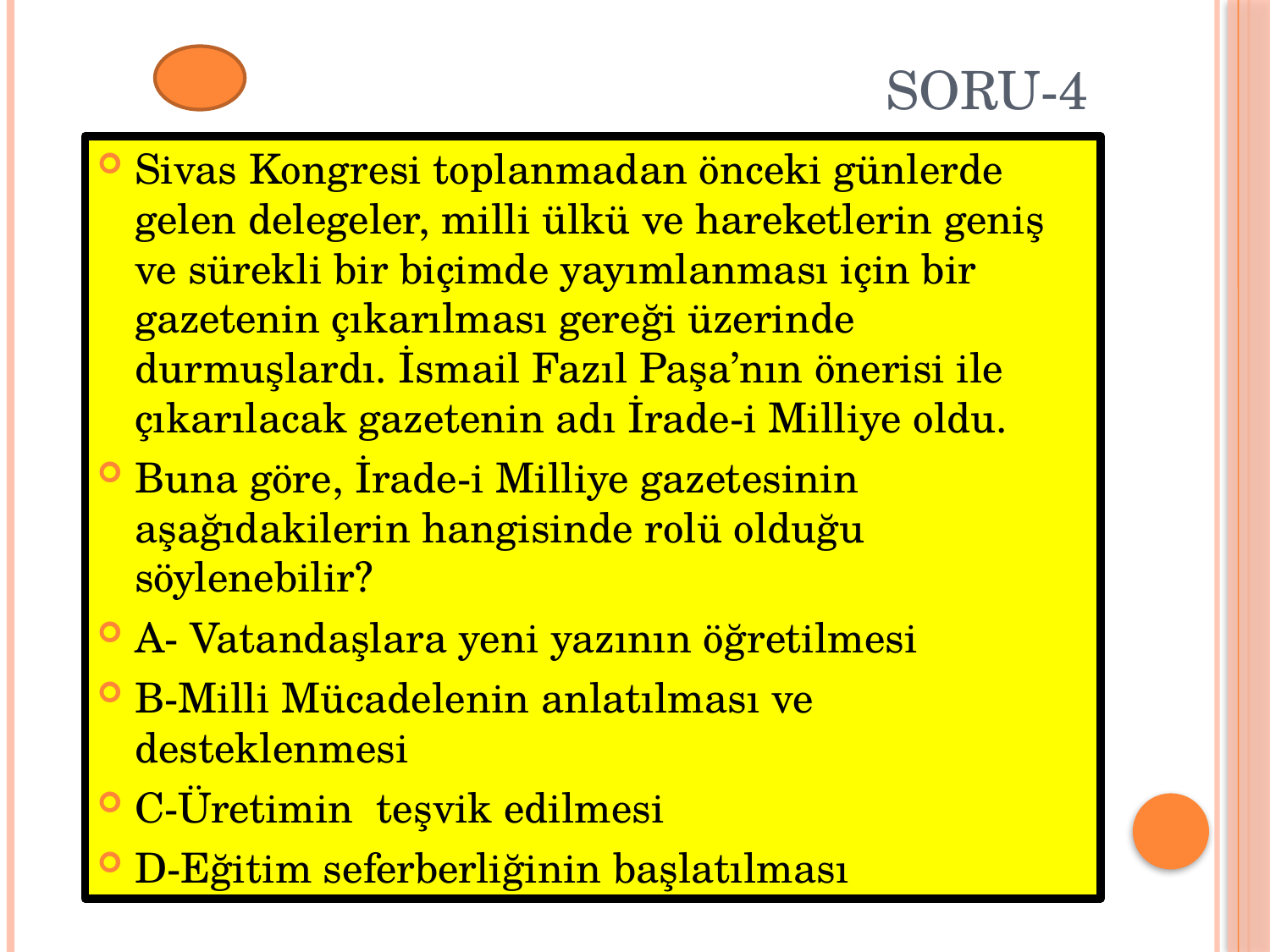

# SORU-4

Sivas Kongresi toplanmadan önceki günlerde gelen delegeler, milli ülkü ve hareketlerin geniş ve sürekli bir biçimde yayımlanması için bir gazetenin çıkarılması gereği üzerinde durmuşlardı. İsmail Fazıl Paşa’nın önerisi ile çıkarılacak gazetenin adı İrade-i Milliye oldu.
Buna göre, İrade-i Milliye gazetesinin  aşağıdakilerin hangisinde rolü olduğu söylenebilir?
A- Vatandaşlara yeni yazının öğretilmesi
B-Milli Mücadelenin anlatılması ve desteklenmesi
C-Üretimin  teşvik edilmesi
D-Eğitim seferberliğinin başlatılması